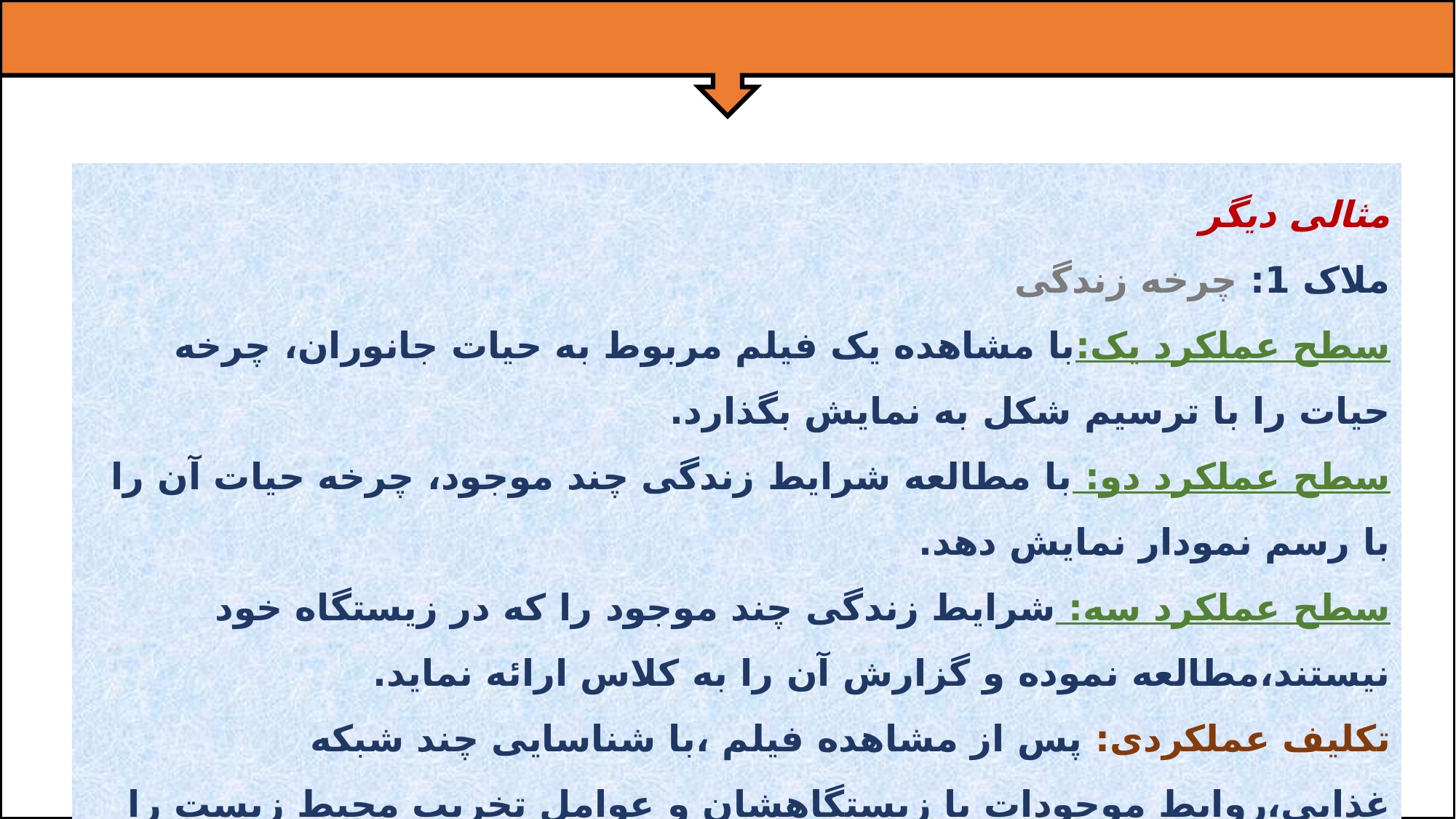

مثالی دیگر
ملاک 1: چرخه زندگی
سطح عملکرد یک:با مشاهده یک فیلم مربوط به حیات جانوران، چرخه حیات را با ترسیم شکل به نمایش بگذارد.
سطح عملکرد دو: با مطالعه شرایط زندگی چند موجود، چرخه حیات آن را با رسم نمودار نمایش دهد.
سطح عملکرد سه: شرایط زندگی چند موجود را که در زیستگاه خود نیستند،مطالعه نموده و گزارش آن را به کلاس ارائه نماید.
تکلیف عملکردی: پس از مشاهده فیلم ،با شناسایی چند شبکه غذایی،روابط موجودات با زیستگاهشان و عوامل تخریب محیط زیست را گزارش کند و راهکارهایی برای محافظت از محیط زیست ارائه دهد.